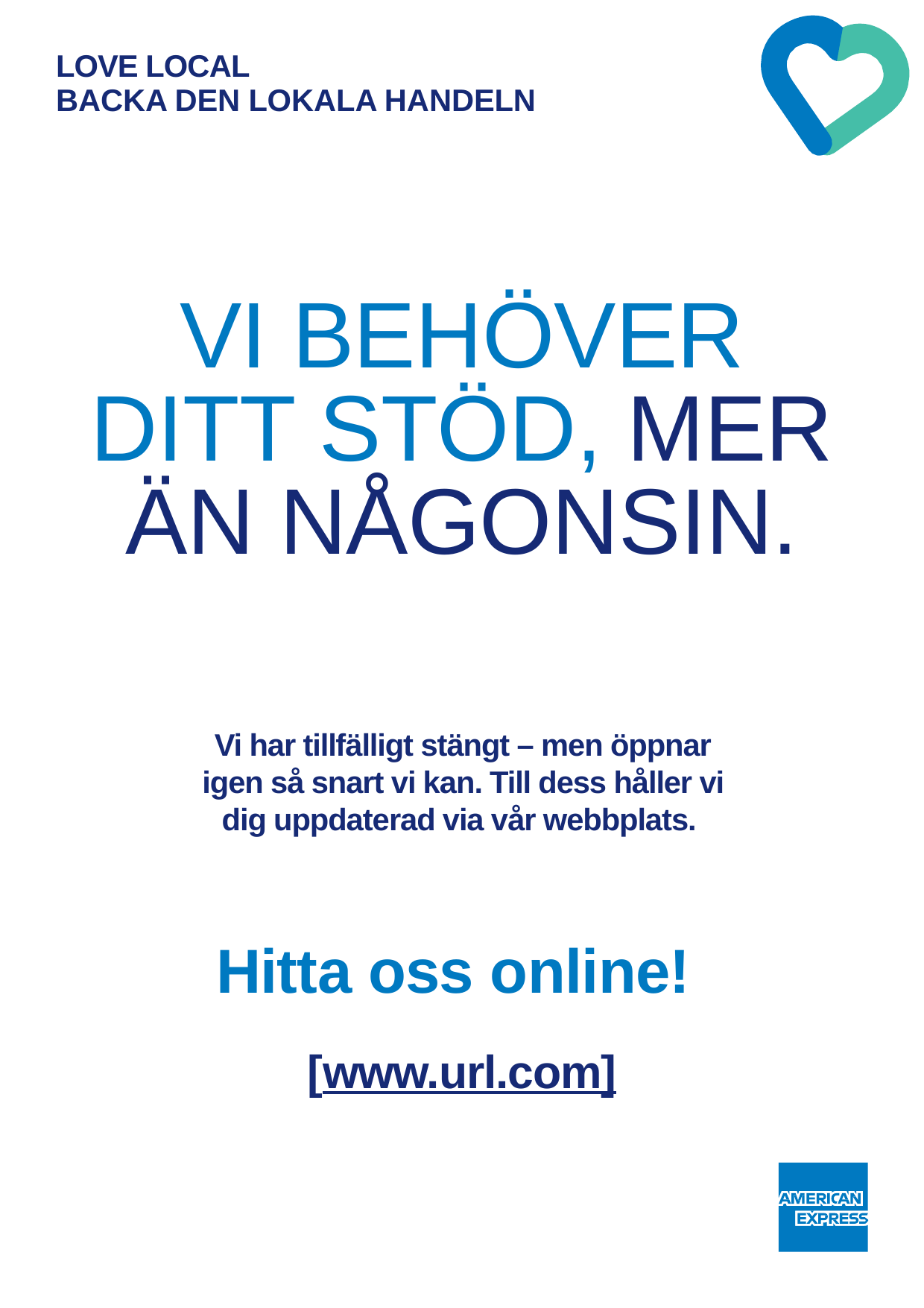

LOVE LOCAL
BACKA DEN LOKALA HANDELN
VI BEHÖVER DITT STÖD, MER ÄN NÅGONSIN.
Vi har tillfälligt stängt – men öppnar igen så snart vi kan. Till dess håller vi dig uppdaterad via vår webbplats.
Hitta oss online!
[www.url.com]